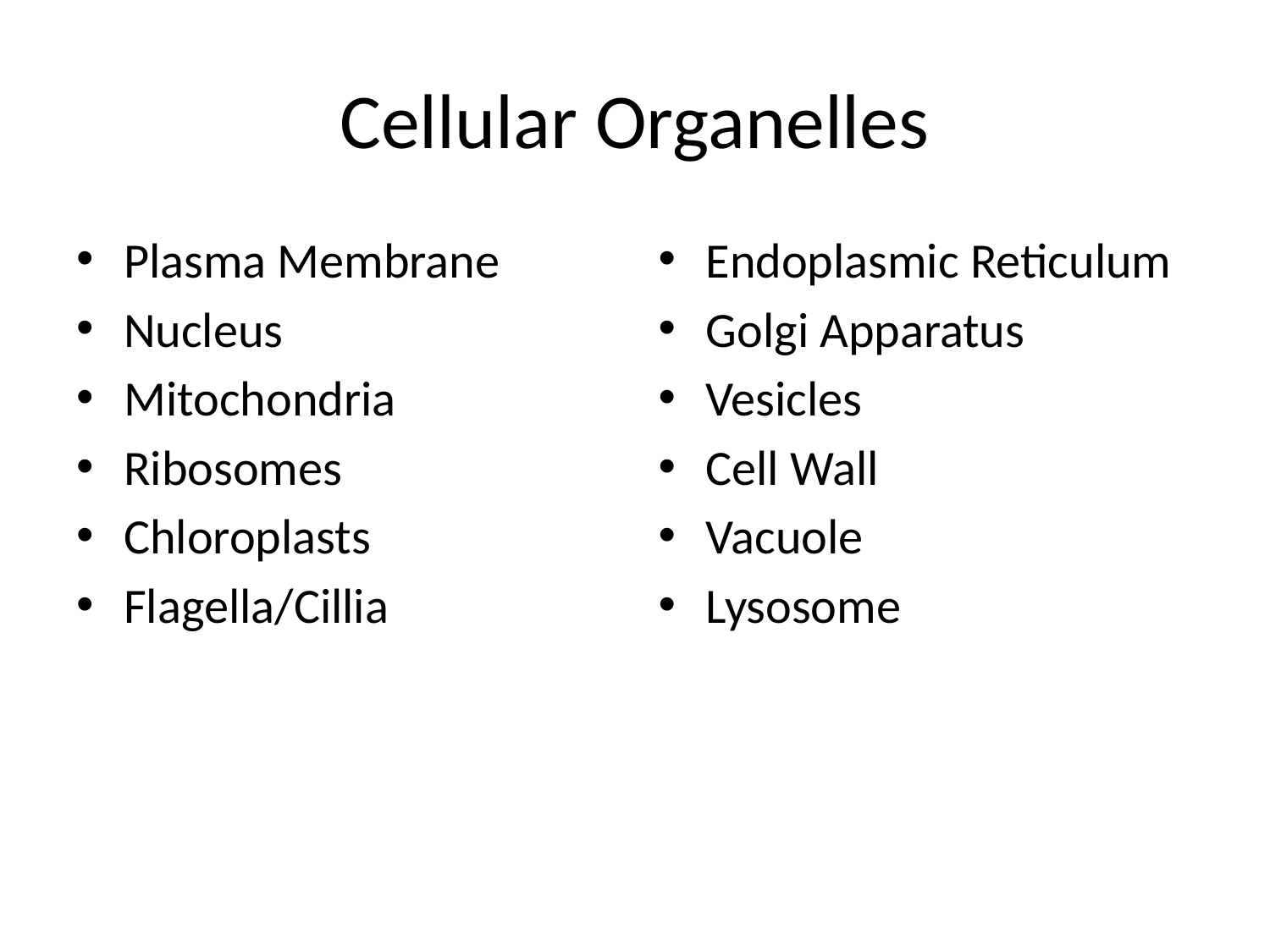

# Cellular Organelles
Plasma Membrane
Nucleus
Mitochondria
Ribosomes
Chloroplasts
Flagella/Cillia
Endoplasmic Reticulum
Golgi Apparatus
Vesicles
Cell Wall
Vacuole
Lysosome